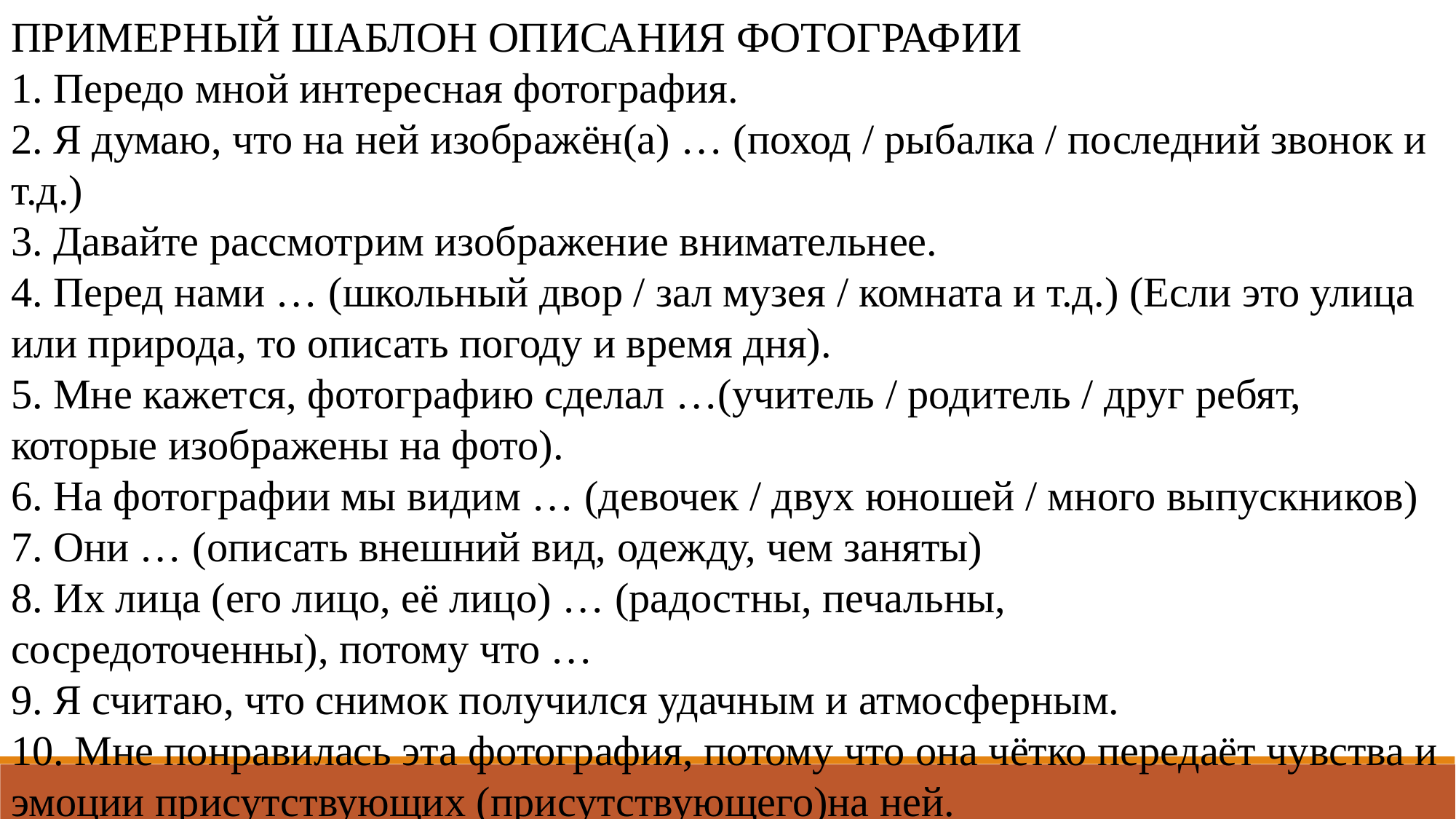

ПРИМЕРНЫЙ ШАБЛОН ОПИСАНИЯ ФОТОГРАФИИ
1. Передо мной интересная фотография.
2. Я думаю, что на ней изображён(а) … (поход / рыбалка / последний звонок и т.д.)
3. Давайте рассмотрим изображение внимательнее.
4. Перед нами … (школьный двор / зал музея / комната и т.д.) (Если это улица или природа, то описать погоду и время дня).
5. Мне кажется, фотографию сделал …(учитель / родитель / друг ребят, которые изображены на фото).
6. На фотографии мы видим … (девочек / двух юношей / много выпускников)
7. Они … (описать внешний вид, одежду, чем заняты)
8. Их лица (его лицо, её лицо) … (радостны, печальны, сосредоточенны), потому что …
9. Я считаю, что снимок получился удачным и атмосферным.
10. Мне понравилась эта фотография, потому что она чётко передаёт чувства и эмоции присутствующих (присутствующего)на ней.